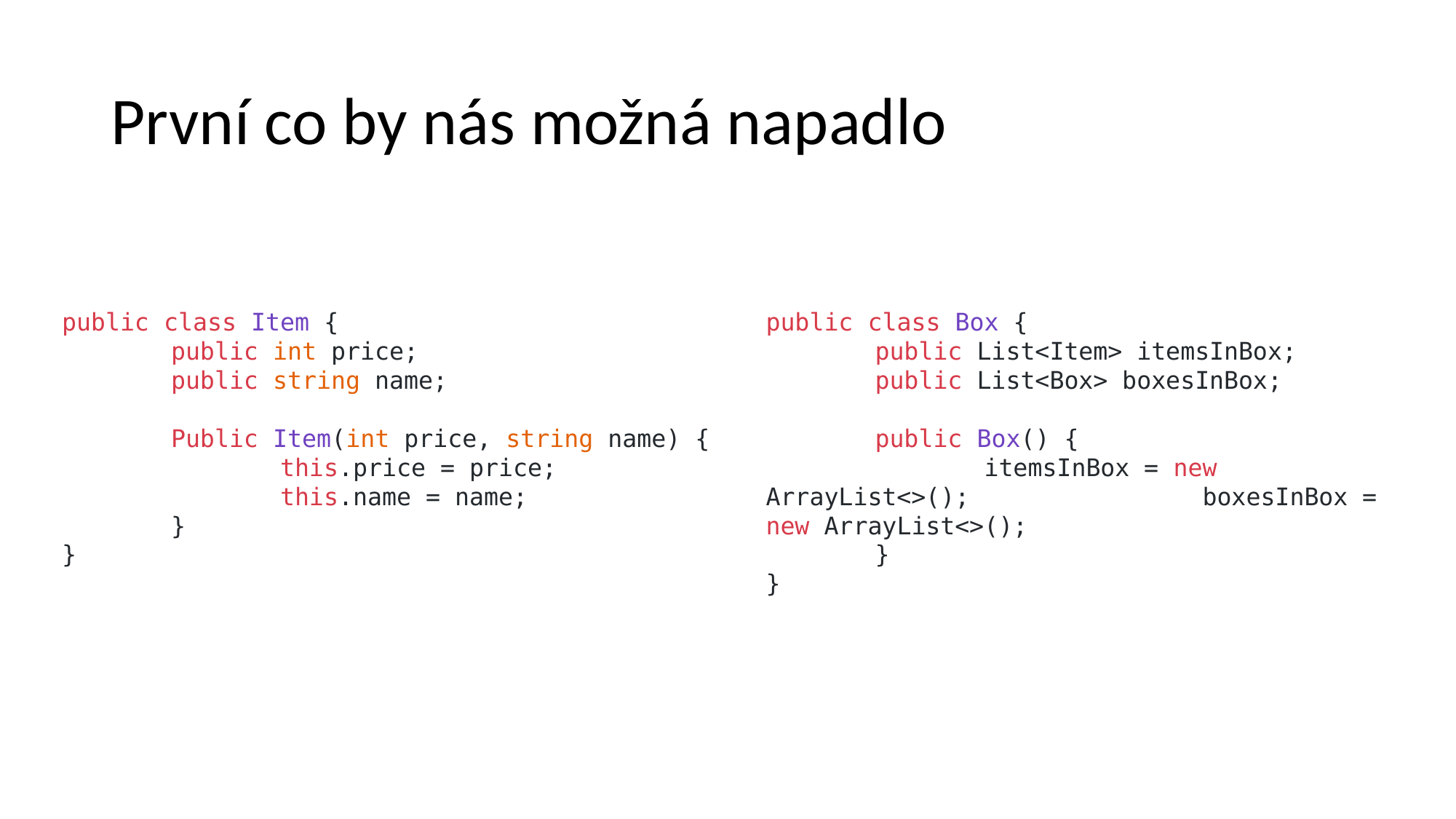

# První co by nás možná napadlo
public class Item {
	public int price;
	public string name;

	Public Item(int price, string name) {
		this.price = price;
		this.name = name;
	}
}
public class Box {
	public List<Item> itemsInBox;
	public List<Box> boxesInBox;

	public Box() {
		itemsInBox = new ArrayList<>();  		boxesInBox = new ArrayList<>();
	}
}